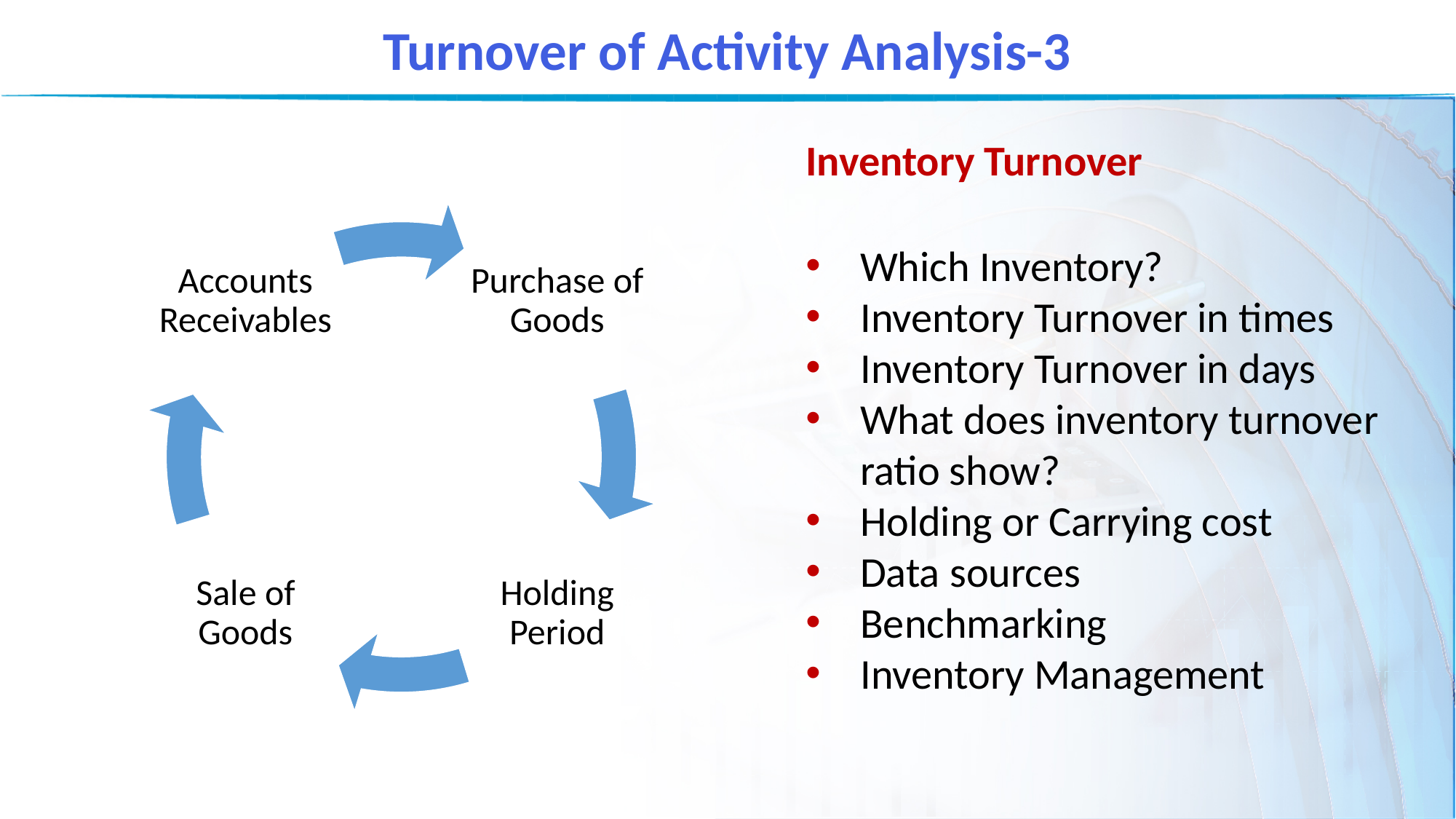

Turnover of Activity Analysis-3
Purchase of Goods
Holding Period
Sale of Goods
Accounts Receivables
Inventory Turnover

Which Inventory?
Inventory Turnover in times
Inventory Turnover in days
What does inventory turnover ratio show?
Holding or Carrying cost
Data sources
Benchmarking
Inventory Management